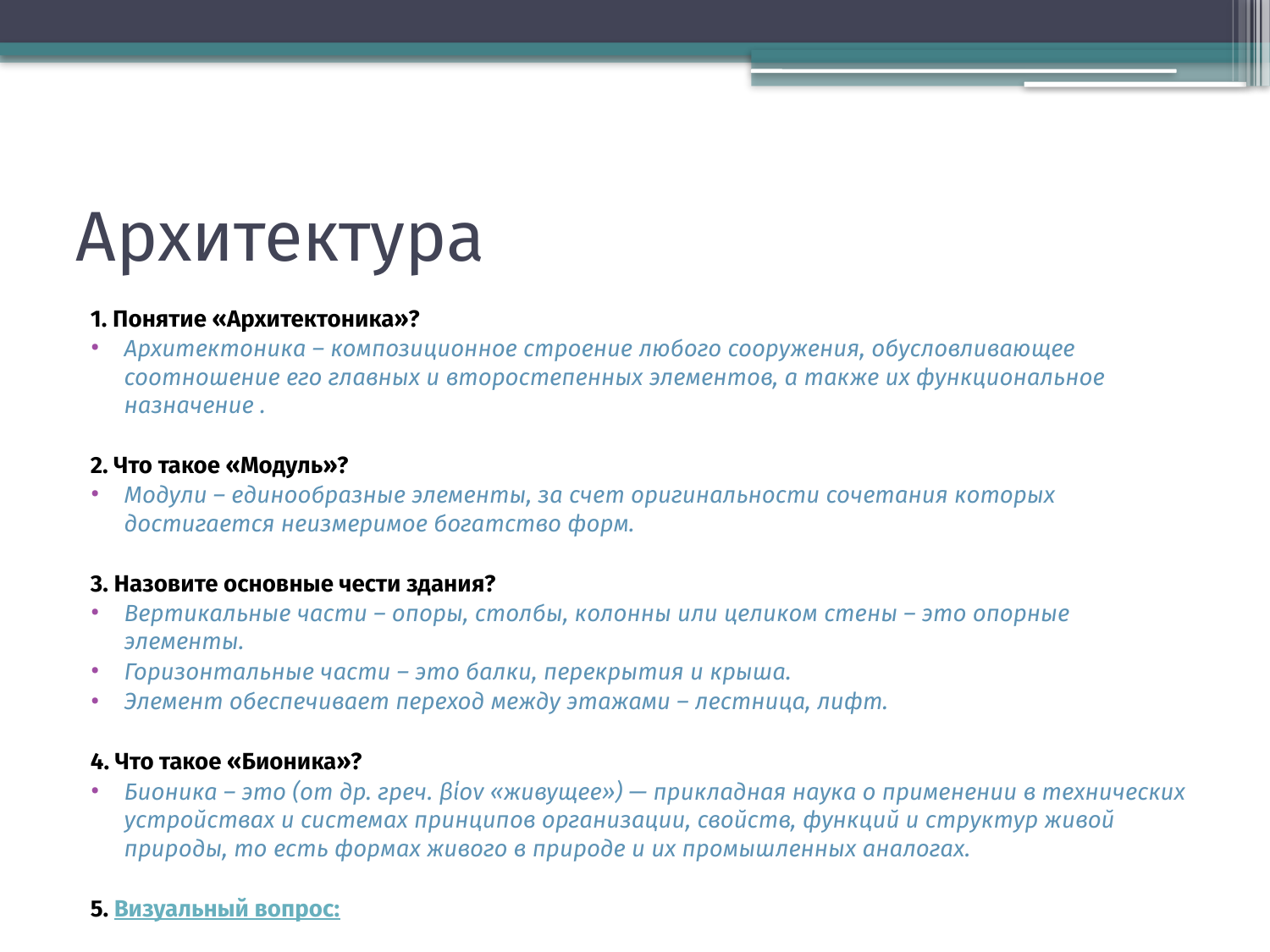

# Архитектура
1. Понятие «Архитектоника»?
Архитектоника – композиционное строение любого сооружения, обусловливающее соотношение его главных и второстепенных элементов, а также их функциональное назначение .

2. Что такое «Модуль»?
Модули – единообразные элементы, за счет оригинальности сочетания которых  достигается неизмеримое богатство форм.

3. Назовите основные чести здания?
Вертикальные части – опоры, столбы, колонны или целиком стены – это опорные элементы.
Горизонтальные части – это балки, перекрытия и крыша.
Элемент обеспечивает переход между этажами – лестница, лифт.

4. Что такое «Бионика»?
Бионика – это (от др. греч. βίον «живущее») — прикладная наука о применении в технических устройствах и системах принципов организации, свойств, функций и структур живой природы, то есть формах живого в природе и их промышленных аналогах.

5. Визуальный вопрос: